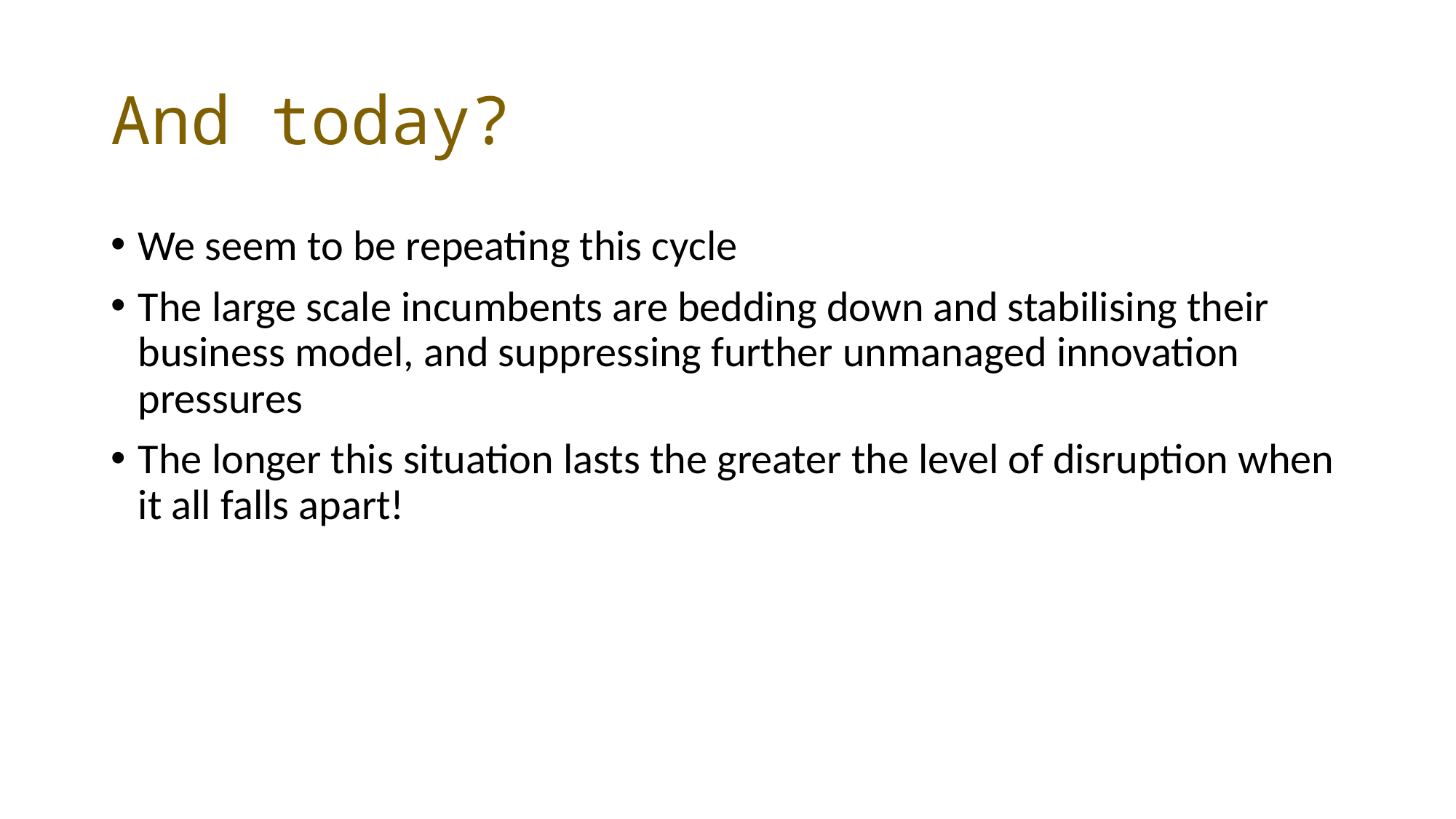

# And today?
We seem to be repeating this cycle
The large scale incumbents are bedding down and stabilising their business model, and suppressing further unmanaged innovation pressures
The longer this situation lasts the greater the level of disruption when it all falls apart!